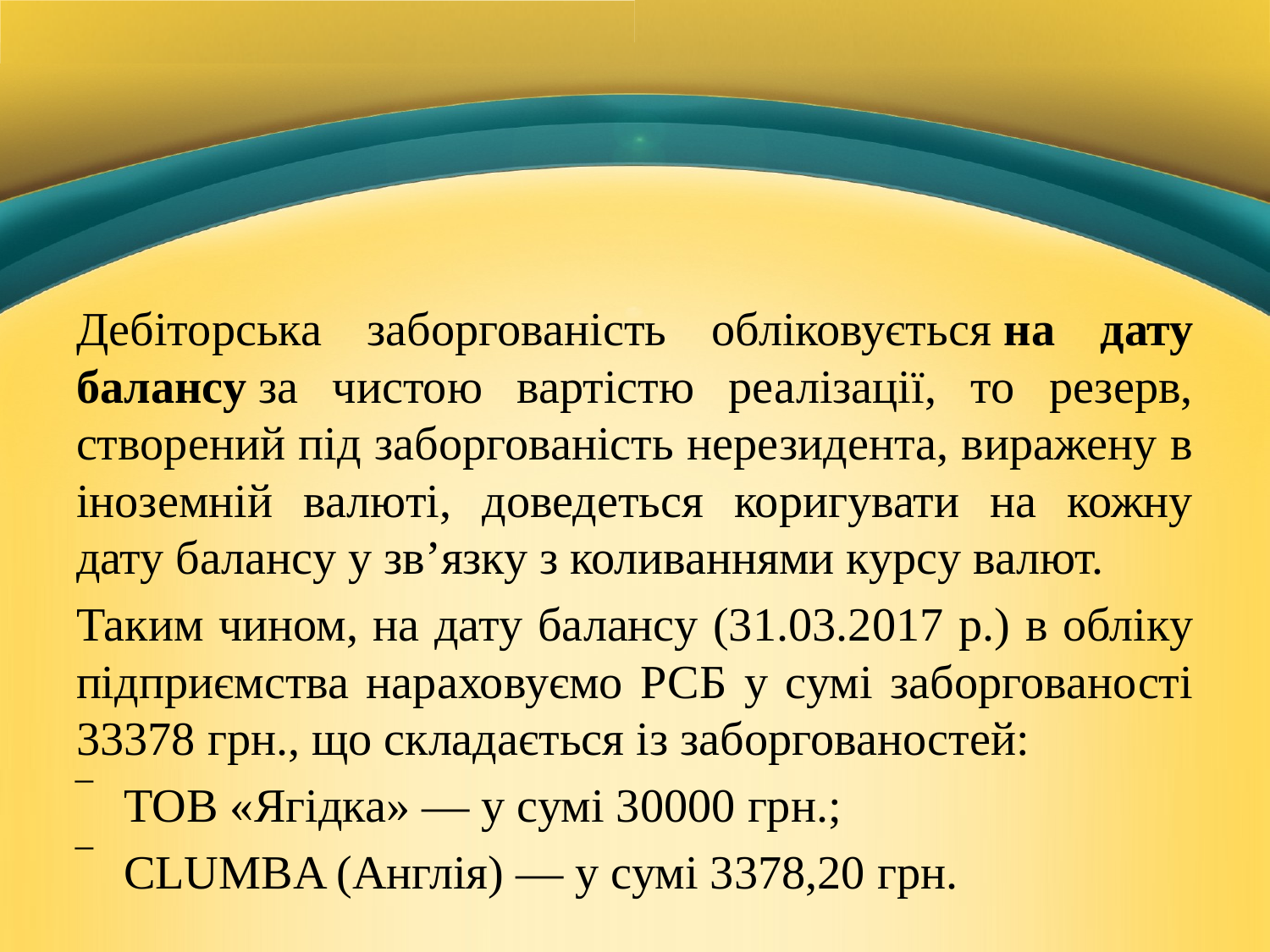

#
Дебіторська заборгованість обліковується на дату балансу за чистою вартістю реалізації, то резерв, створений під заборгованість нерезидента, виражену в іноземній валюті, доведеться коригувати на кожну дату балансу у зв’язку з коливаннями курсу валют.
Таким чином, на дату балансу (31.03.2017 р.) в обліку підприємства нараховуємо РСБ у сумі заборгованості 33378 грн., що складається із заборгованостей:
ТОВ «Ягідка» — у сумі 30000 грн.;
CLUMBA (Англія) — у сумі 3378,20 грн.